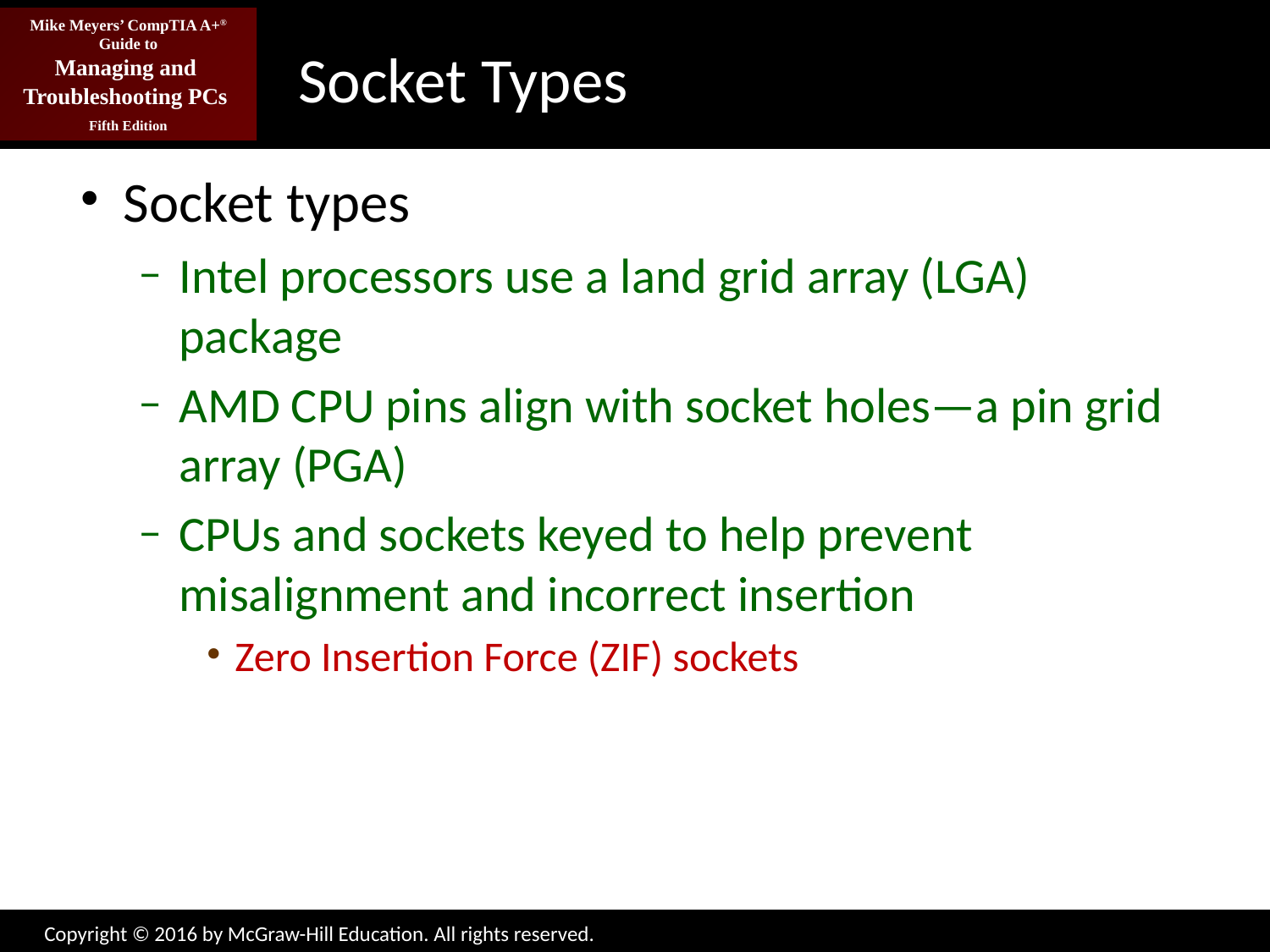

# Socket Types
Socket types
Intel processors use a land grid array (LGA) package
AMD CPU pins align with socket holes—a pin grid array (PGA)
CPUs and sockets keyed to help prevent misalignment and incorrect insertion
Zero Insertion Force (ZIF) sockets